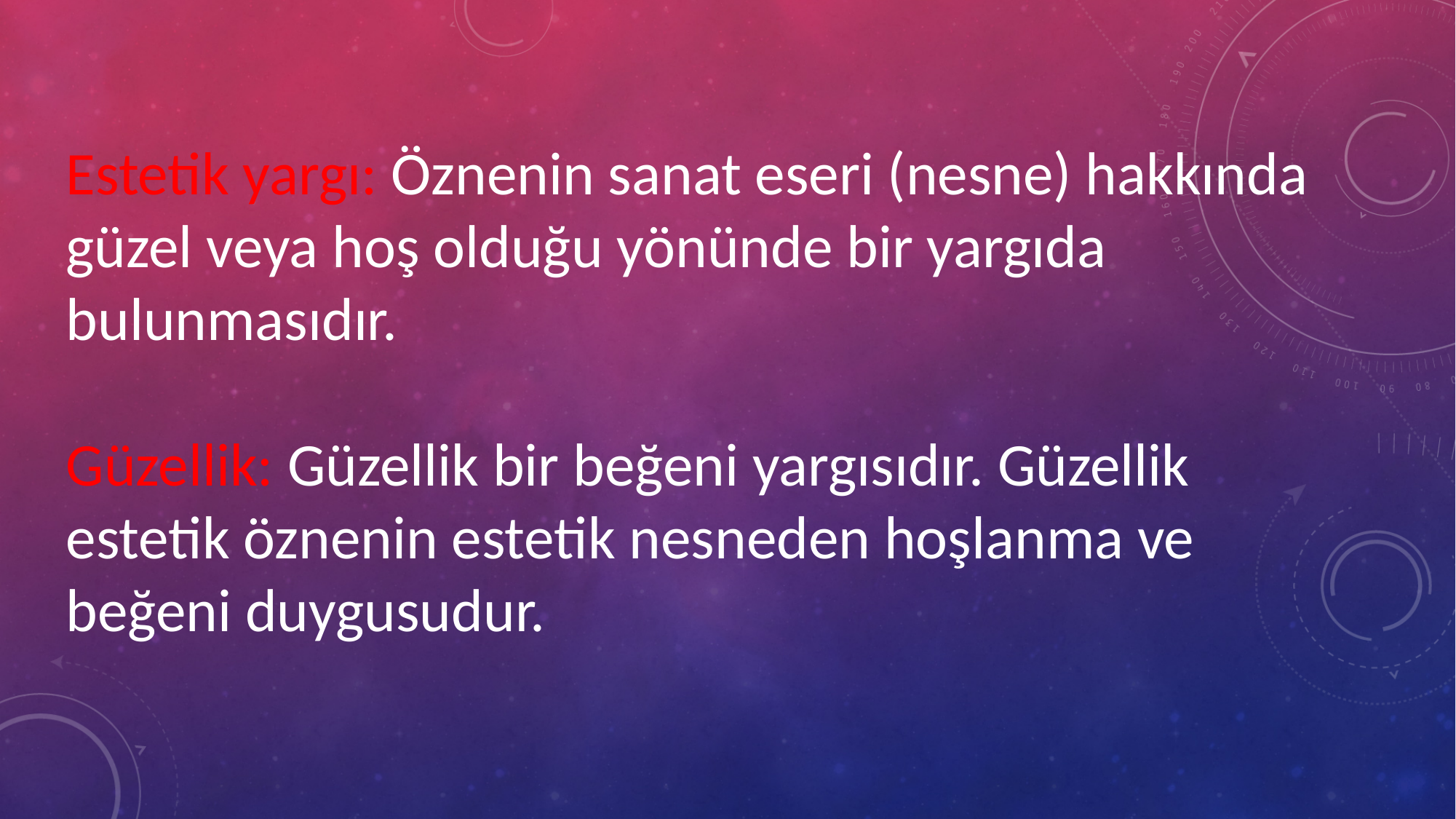

Estetik yargı: Öznenin sanat eseri (nesne) hakkında güzel veya hoş olduğu yönünde bir yargıda bulunmasıdır.

Güzellik: Güzellik bir beğeni yargısıdır. Güzellik
estetik öznenin estetik nesneden hoşlanma ve beğeni duygusudur.